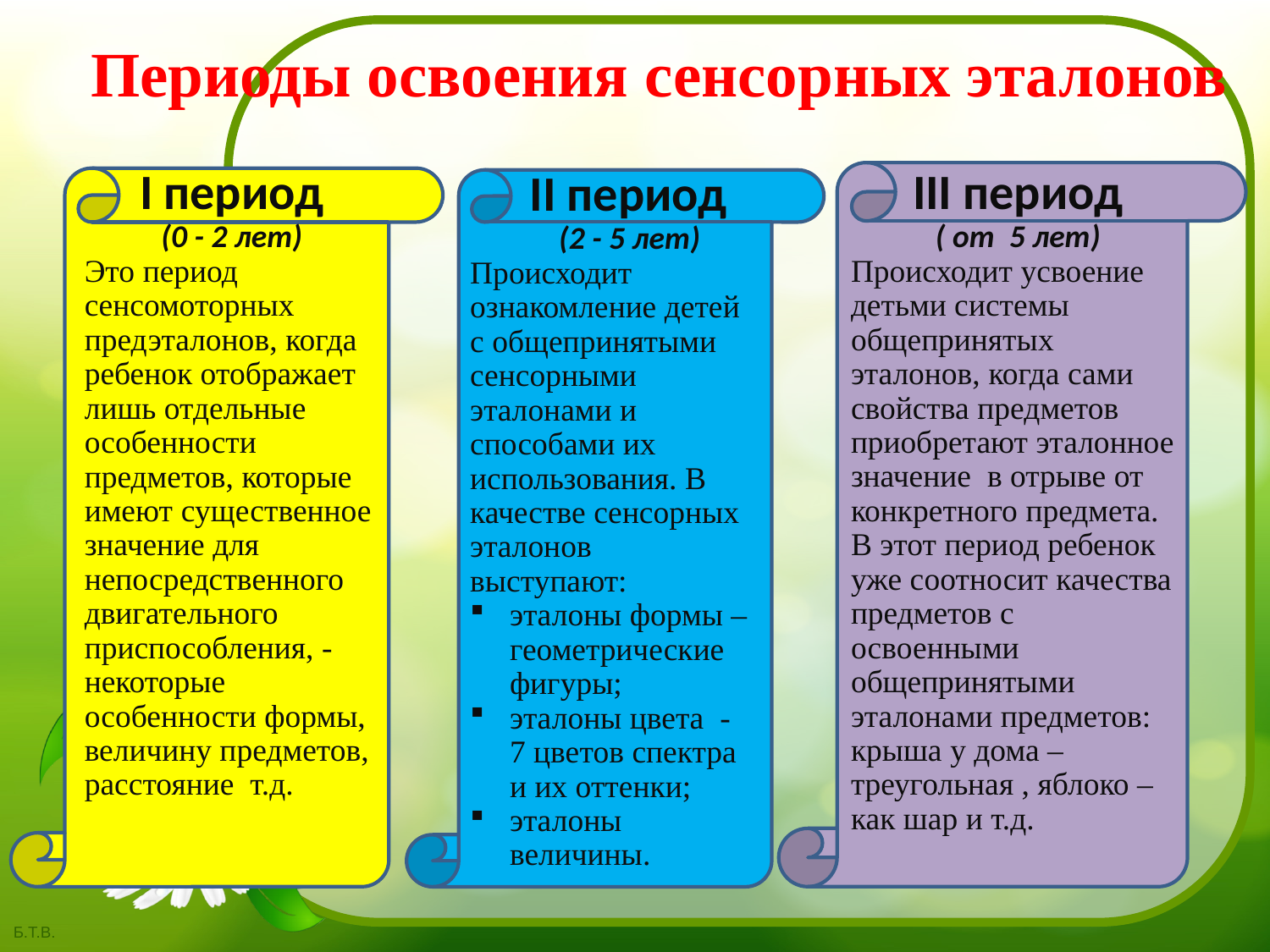

Периоды освоения сенсорных эталонов
І период
(0 - 2 лет)
Это период сенсомоторных предэталонов, когда ребенок отображает лишь отдельные особенности предметов, которые имеют существенное значение для непосредственного двигательного приспособления, - некоторые особенности формы, величину предметов, расстояние  т.д.
IІІ период
( от  5 лет)
Происходит усвоение детьми системы общепринятых эталонов, когда сами свойства предметов приобретают эталонное значение  в отрыве от конкретного предмета. В этот период ребенок уже соотносит качества предметов с освоенными общепринятыми эталонами предметов: крыша у дома – треугольная , яблоко – как шар и т.д.
   ІІ период
     (2 - 5 лет)
Происходит ознакомление детей с общепринятыми сенсорными эталонами и способами их использования. В качестве сенсорных эталонов выступают:
эталоны формы – геометрические фигуры;
эталоны цвета  - 7 цветов спектра и их оттенки;
эталоны величины.